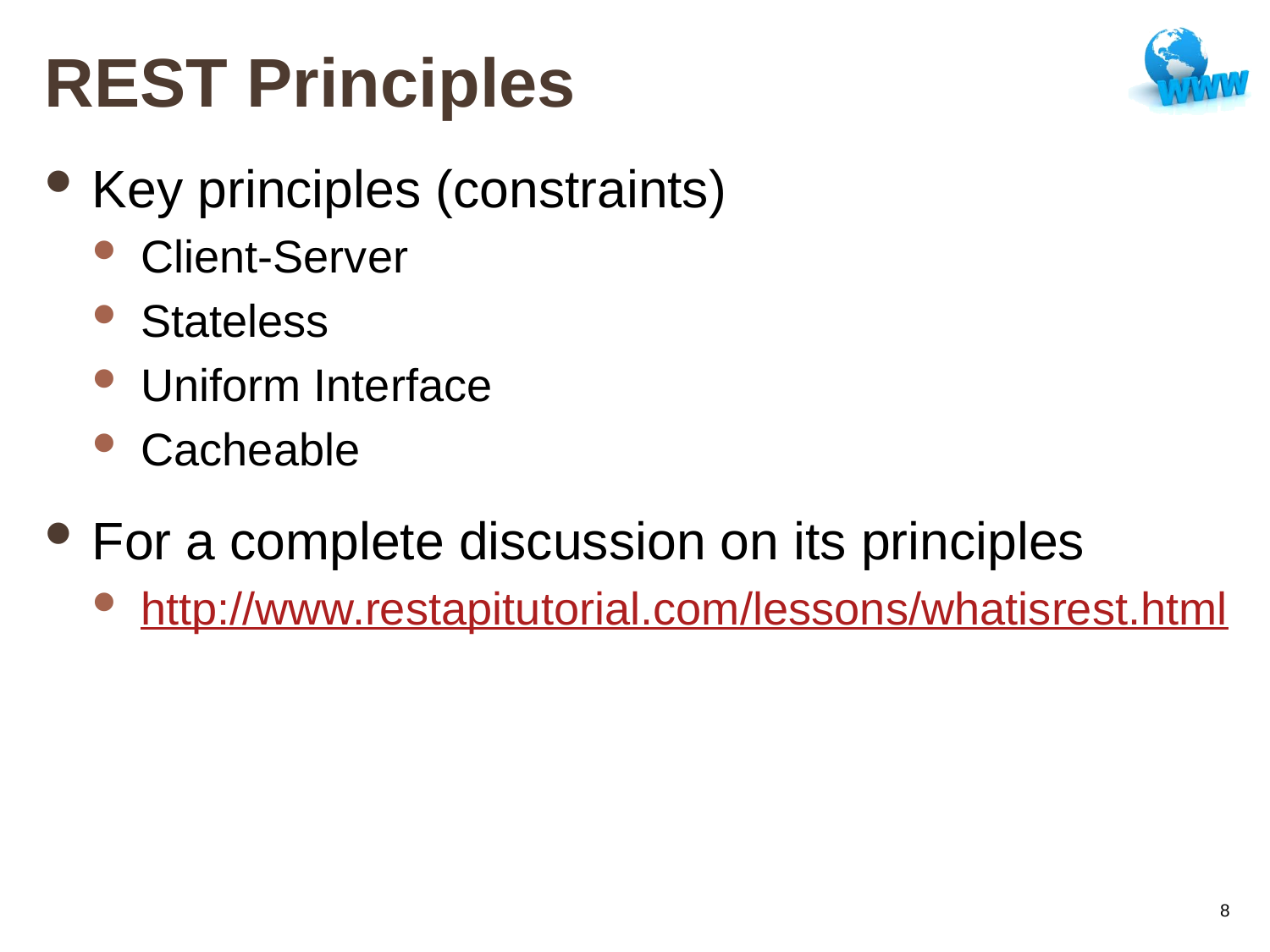

# REST Principles
Key principles (constraints)
Client-Server
Stateless
Uniform Interface
Cacheable
For a complete discussion on its principles
http://www.restapitutorial.com/lessons/whatisrest.html
8